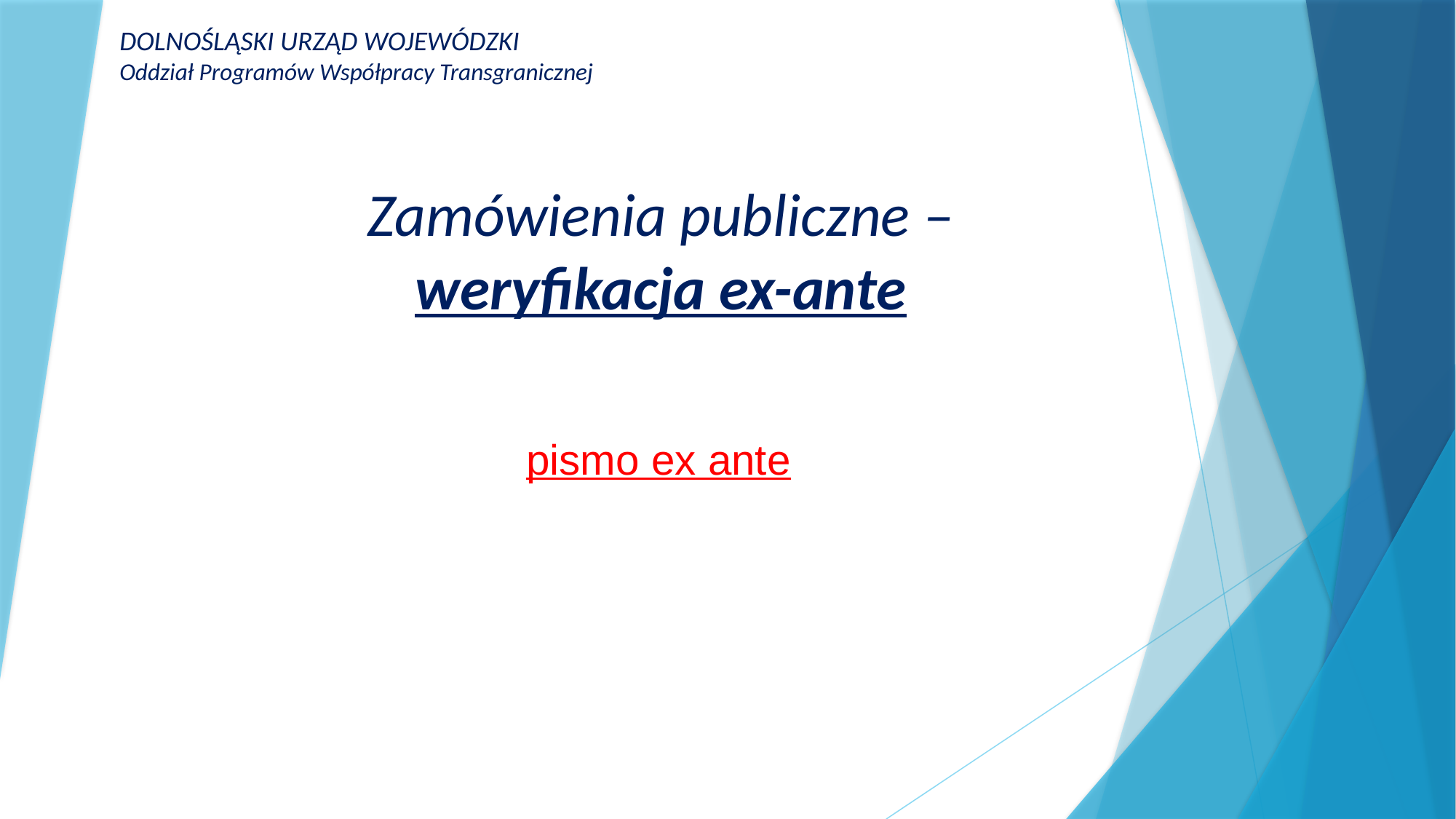

DOLNOŚLĄSKI URZĄD WOJEWÓDZKI
Oddział Programów Współpracy Transgranicznej
Zamówienia publiczne – weryfikacja ex-ante

pismo ex ante